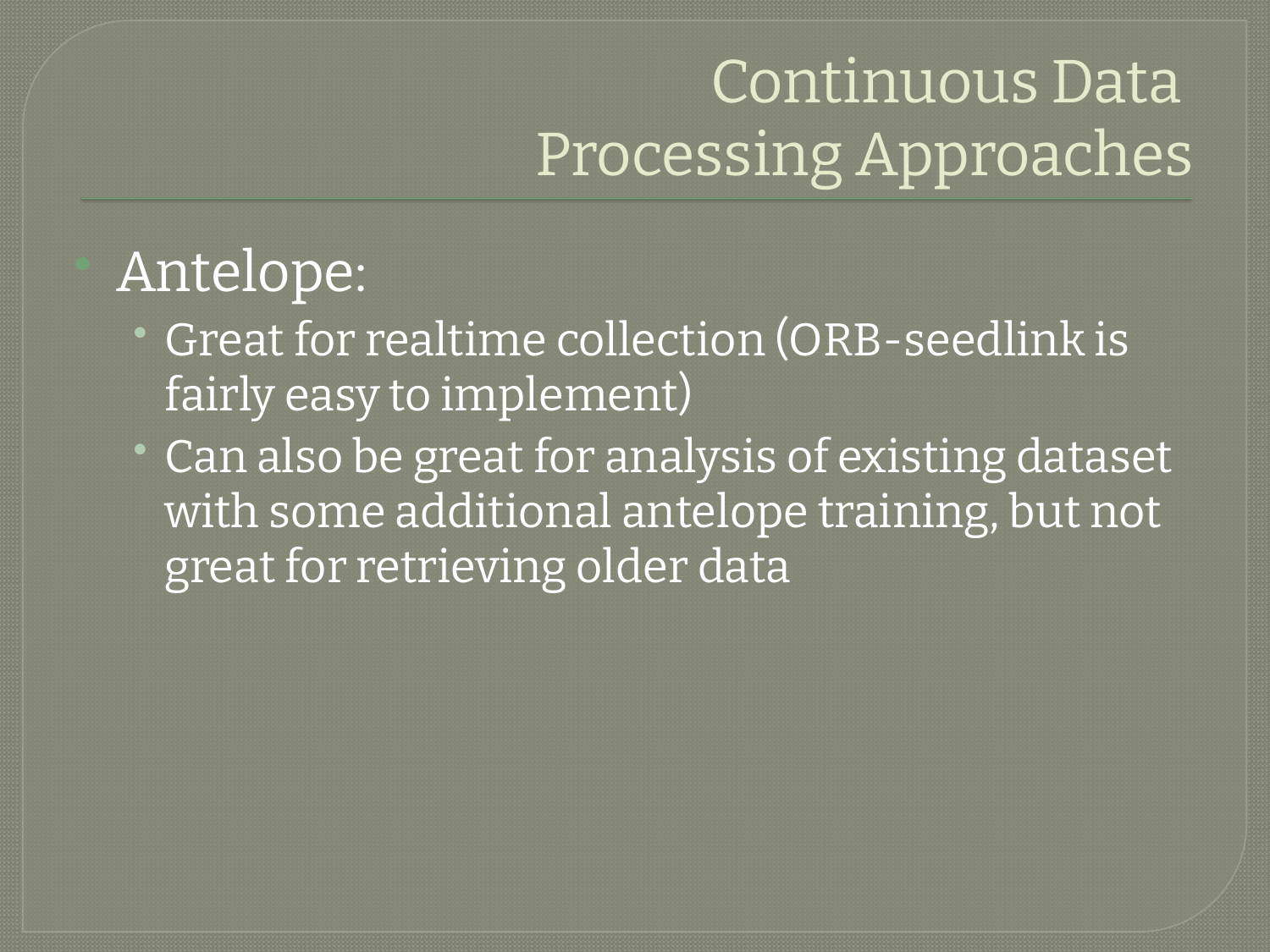

# Continuous Data Processing Approaches
Antelope:
Great for realtime collection (ORB-seedlink is fairly easy to implement)
Can also be great for analysis of existing dataset with some additional antelope training, but not great for retrieving older data